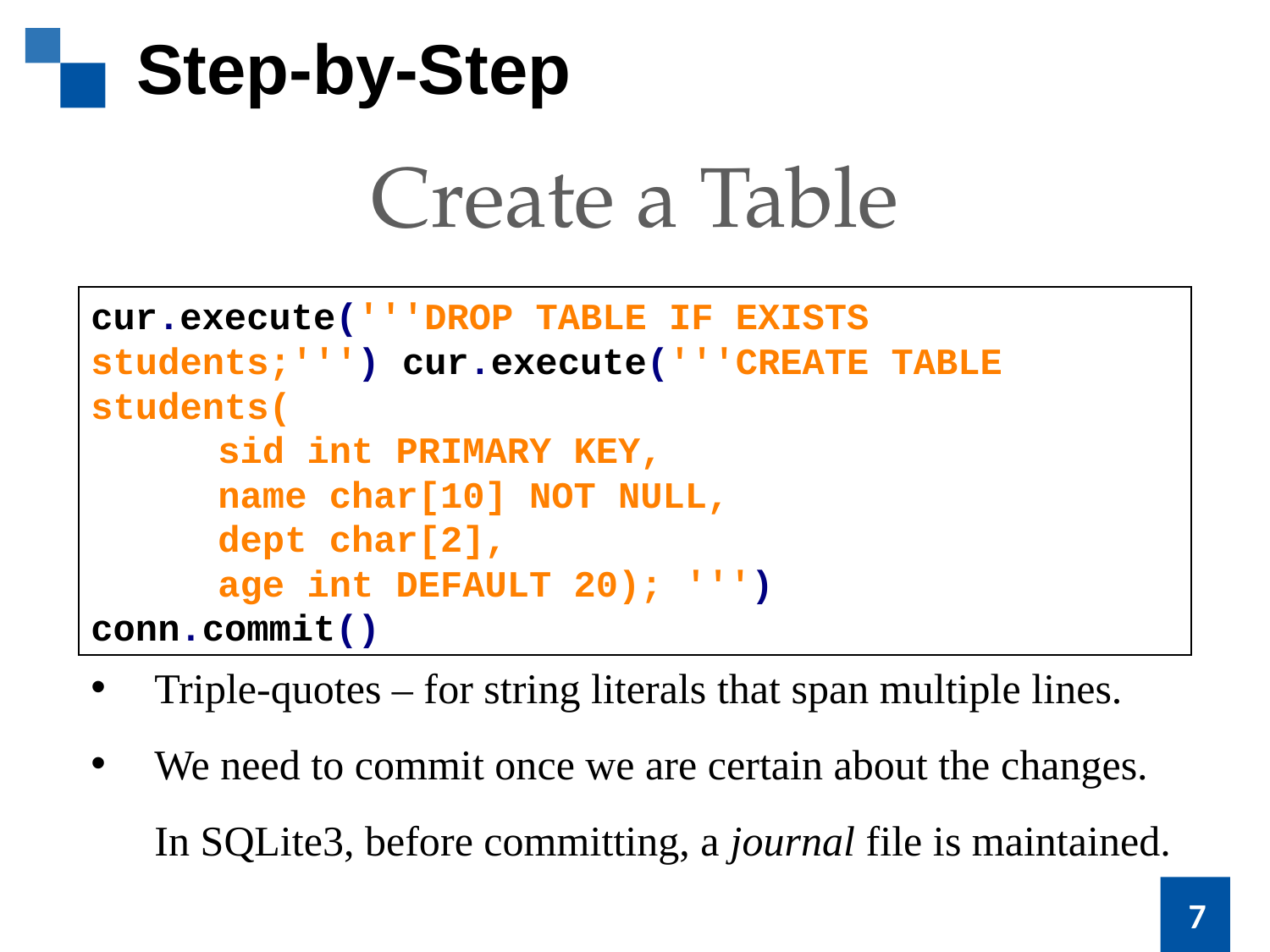

Step-by-Step
Create a Table
cur.execute('''DROP TABLE IF EXISTS students;''') cur.execute('''CREATE TABLE students(
	sid int PRIMARY KEY,
	name char[10] NOT NULL,
	dept char[2],
	age int DEFAULT 20); ''')
conn.commit()
Triple-quotes – for string literals that span multiple lines.
We need to commit once we are certain about the changes. In SQLite3, before committing, a journal file is maintained.
7